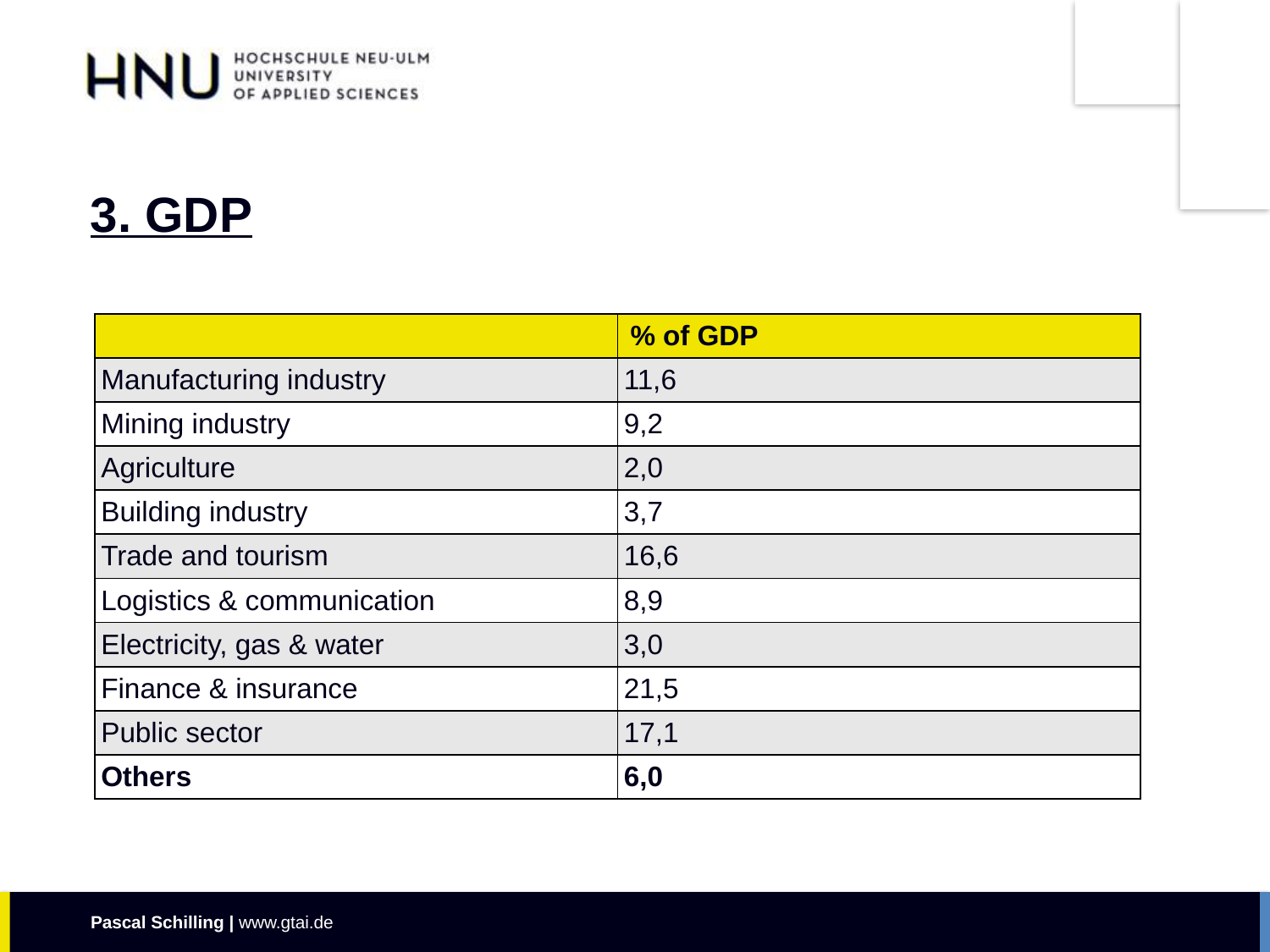

# 3. GDP
|  | % of GDP |
| --- | --- |
| Manufacturing industry | 11,6 |
| Mining industry | 9,2 |
| Agriculture | 2,0 |
| Building industry | 3,7 |
| Trade and tourism | 16,6 |
| Logistics & communication | 8,9 |
| Electricity, gas & water | 3,0 |
| Finance & insurance | 21,5 |
| Public sector | 17,1 |
| Others | 6,0 |
Pascal Schilling | www.gtai.de